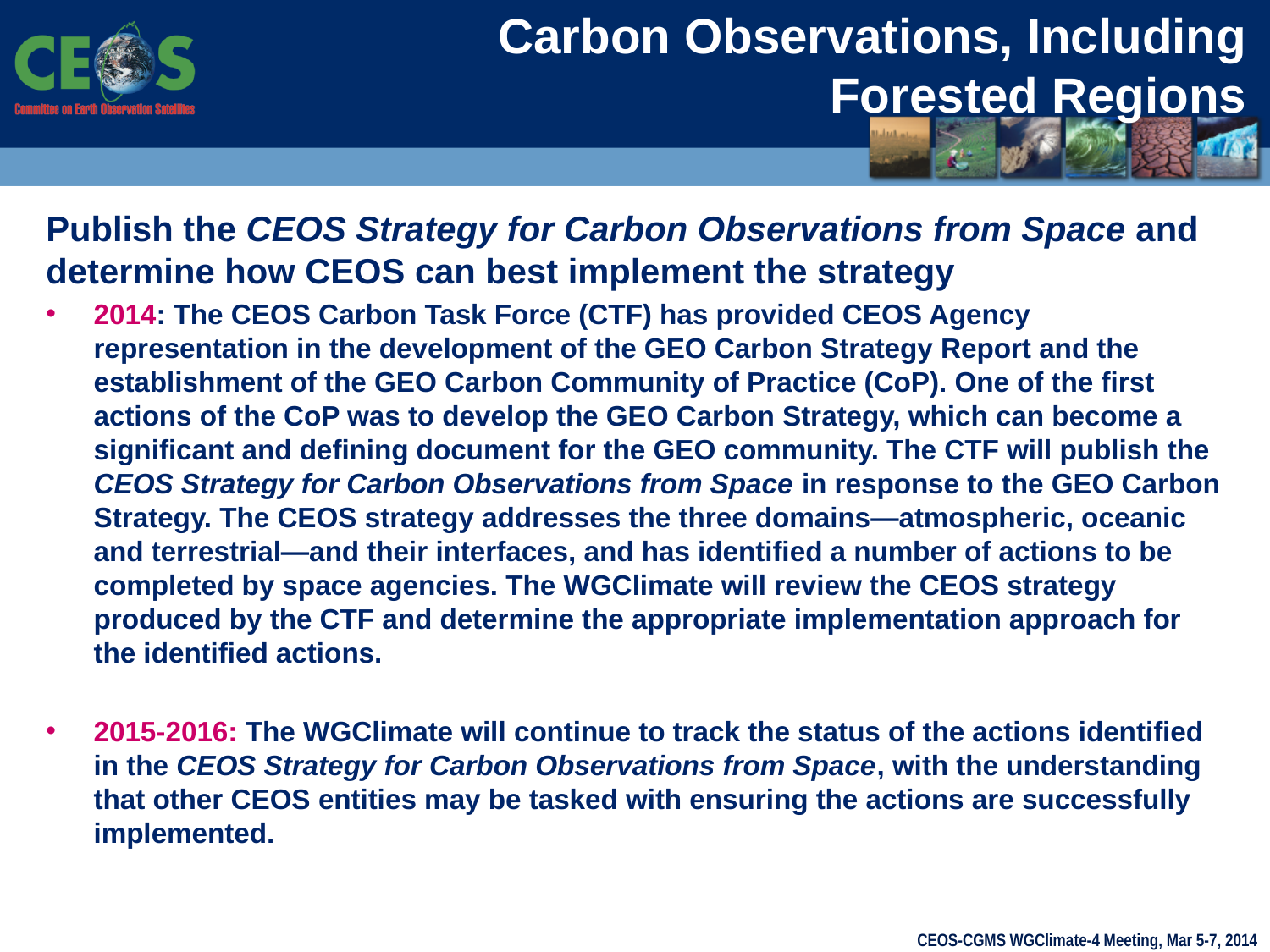

# Carbon Observations, Including Forested Regions
Publish the CEOS Strategy for Carbon Observations from Space and determine how CEOS can best implement the strategy
2014: The CEOS Carbon Task Force (CTF) has provided CEOS Agency representation in the development of the GEO Carbon Strategy Report and the establishment of the GEO Carbon Community of Practice (CoP). One of the first actions of the CoP was to develop the GEO Carbon Strategy, which can become a significant and defining document for the GEO community. The CTF will publish the CEOS Strategy for Carbon Observations from Space in response to the GEO Carbon Strategy. The CEOS strategy addresses the three domains—atmospheric, oceanic and terrestrial—and their interfaces, and has identified a number of actions to be completed by space agencies. The WGClimate will review the CEOS strategy produced by the CTF and determine the appropriate implementation approach for the identified actions.

2015-2016: The WGClimate will continue to track the status of the actions identified in the CEOS Strategy for Carbon Observations from Space, with the understanding that other CEOS entities may be tasked with ensuring the actions are successfully implemented.
CEOS-CGMS WGClimate-4 Meeting, Mar 5-7, 2014